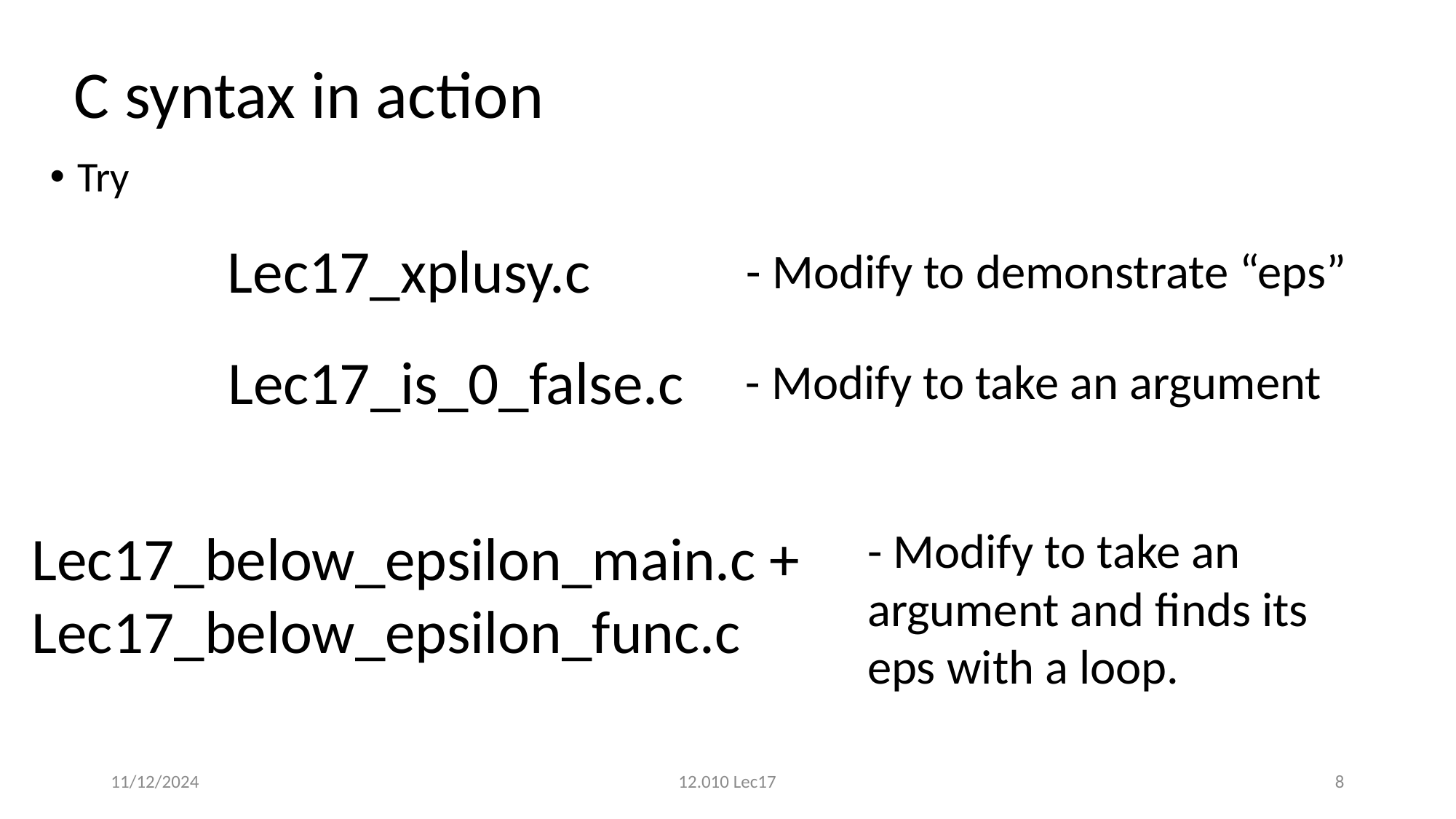

# C syntax in action
Try

Lec17_xplusy.c
- Modify to demonstrate “eps”
Lec17_is_0_false.c
- Modify to take an argument
- Modify to take an argument and finds its eps with a loop.
Lec17_below_epsilon_main.c +
Lec17_below_epsilon_func.c
11/12/2024
12.010 Lec17
8